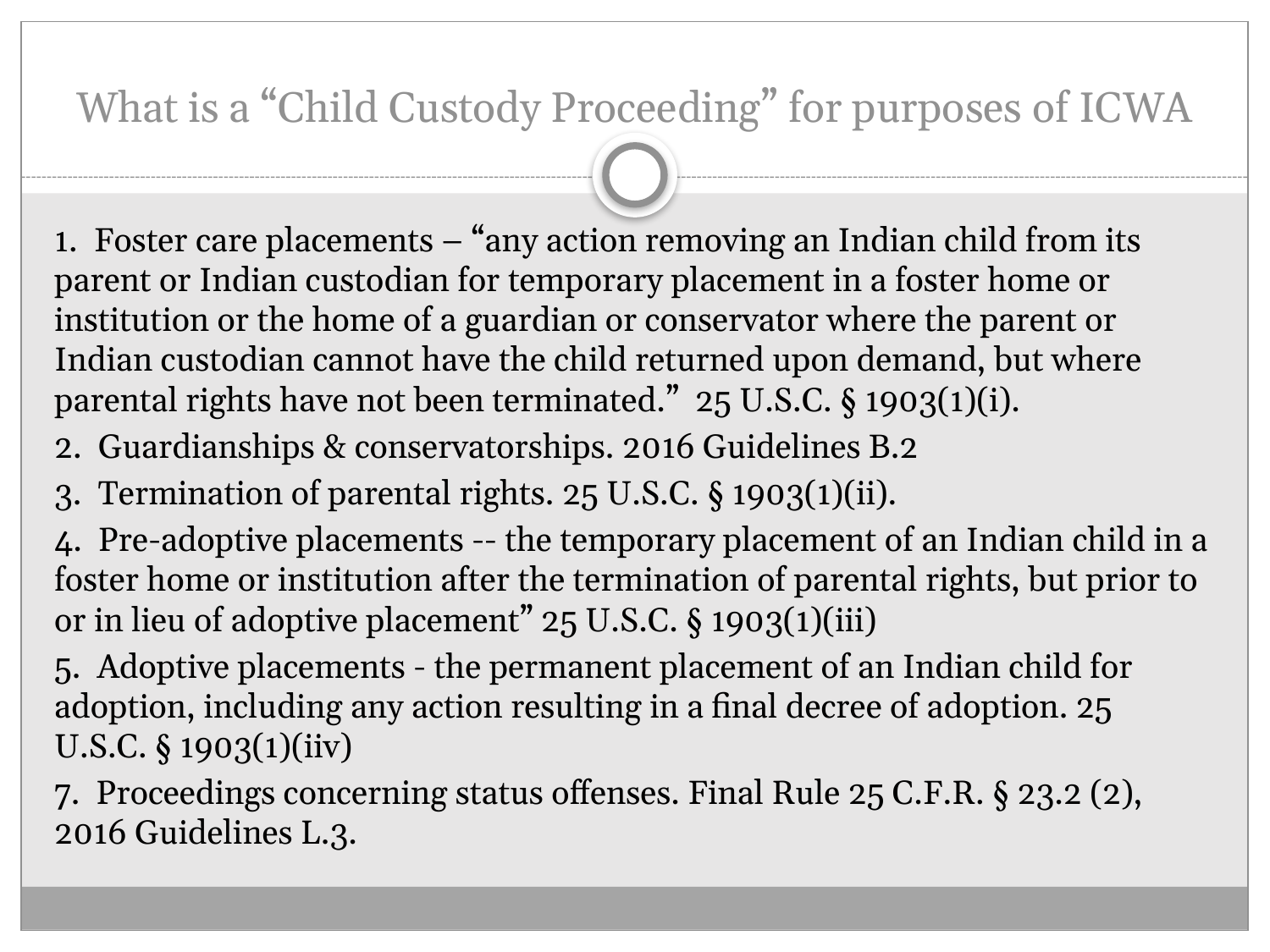

# What is a “Child Custody Proceeding” for purposes of ICWA
1.  Foster care placements – “any action removing an Indian child from its parent or Indian custodian for temporary placement in a foster home or institution or the home of a guardian or conservator where the parent or Indian custodian cannot have the child returned upon demand, but where parental rights have not been terminated.”  25 U.S.C. § 1903(1)(i).
2.  Guardianships & conservatorships. 2016 Guidelines B.2
3.  Termination of parental rights. 25 U.S.C. § 1903(1)(ii).
4.  Pre-adoptive placements -- the temporary placement of an Indian child in a foster home or institution after the termination of parental rights, but prior to or in lieu of adoptive placement” 25 U.S.C. § 1903(1)(iii)
5.  Adoptive placements - the permanent placement of an Indian child for adoption, including any action resulting in a final decree of adoption. 25 U.S.C. § 1903(1)(iiv)
7.  Proceedings concerning status offenses. Final Rule 25 C.F.R. § 23.2 (2), 2016 Guidelines L.3.